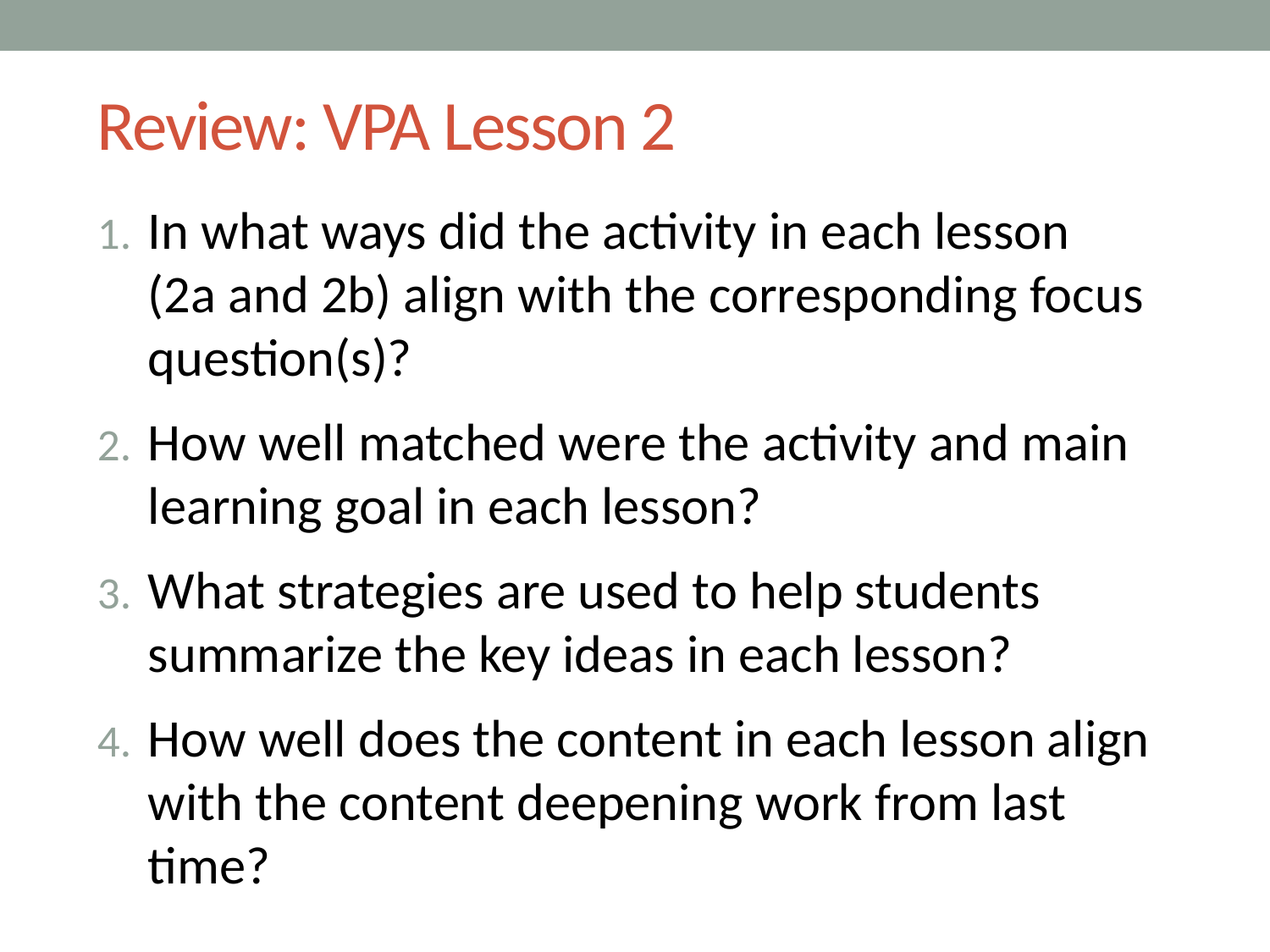

# Review: VPA Lesson 2
In what ways did the activity in each lesson
(2a and 2b) align with the corresponding focus question(s)?
How well matched were the activity and main learning goal in each lesson?
What strategies are used to help students summarize the key ideas in each lesson?
How well does the content in each lesson align with the content deepening work from last time?